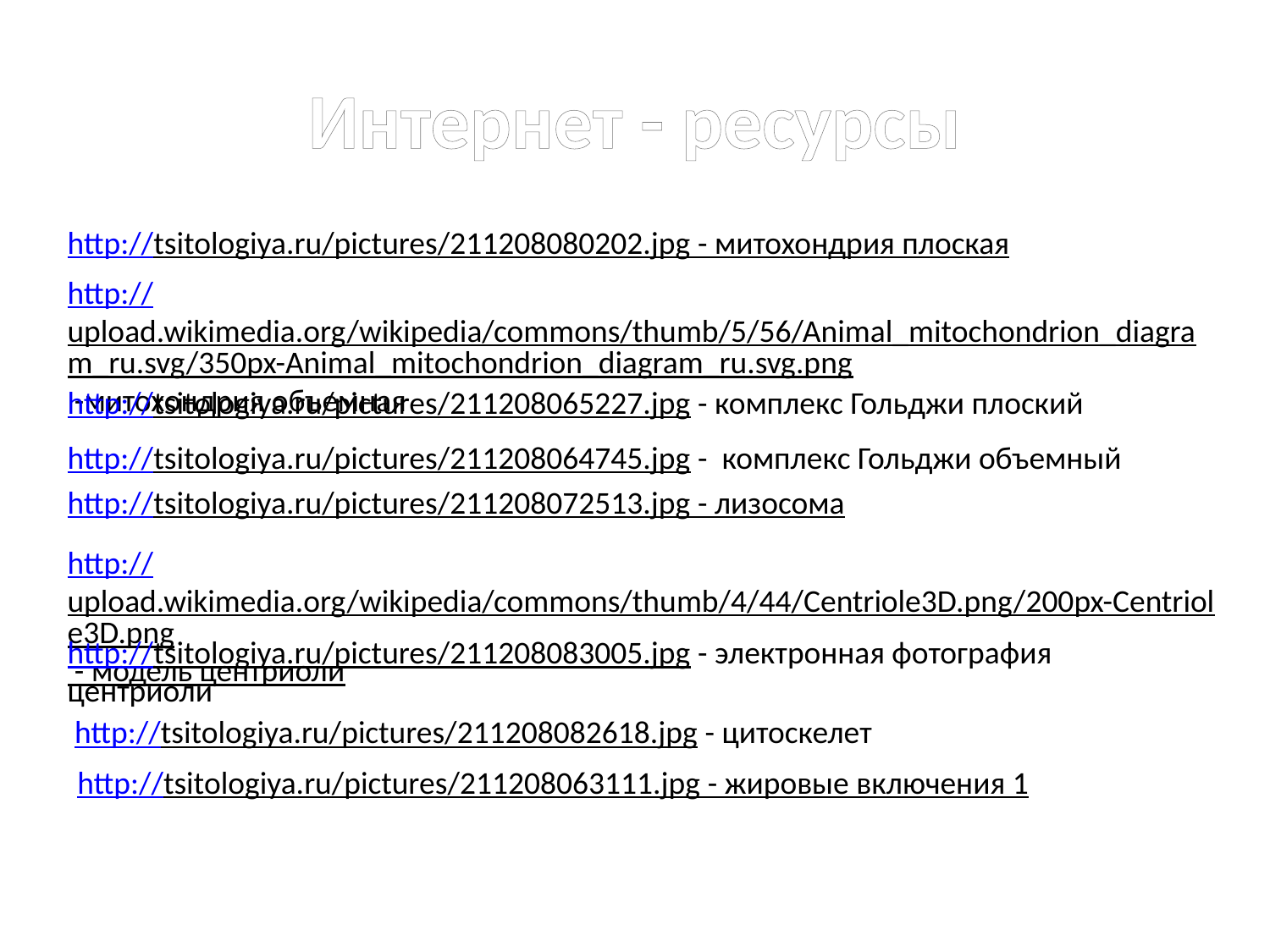

# Интернет - ресурсы
http://tsitologiya.ru/pictures/211208080202.jpg - митохондрия плоская
http://upload.wikimedia.org/wikipedia/commons/thumb/5/56/Animal_mitochondrion_diagram_ru.svg/350px-Animal_mitochondrion_diagram_ru.svg.png -митохондрия объемная
http://tsitologiya.ru/pictures/211208065227.jpg - комплекс Гольджи плоский
http://tsitologiya.ru/pictures/211208064745.jpg -  комплекс Гольджи объемный
http://tsitologiya.ru/pictures/211208072513.jpg - лизосома
http://upload.wikimedia.org/wikipedia/commons/thumb/4/44/Centriole3D.png/200px-Centriole3D.png - модель центриоли
http://tsitologiya.ru/pictures/211208083005.jpg - электронная фотография центриоли
 http://tsitologiya.ru/pictures/211208082618.jpg - цитоскелет
http://tsitologiya.ru/pictures/211208063111.jpg - жировые включения 1